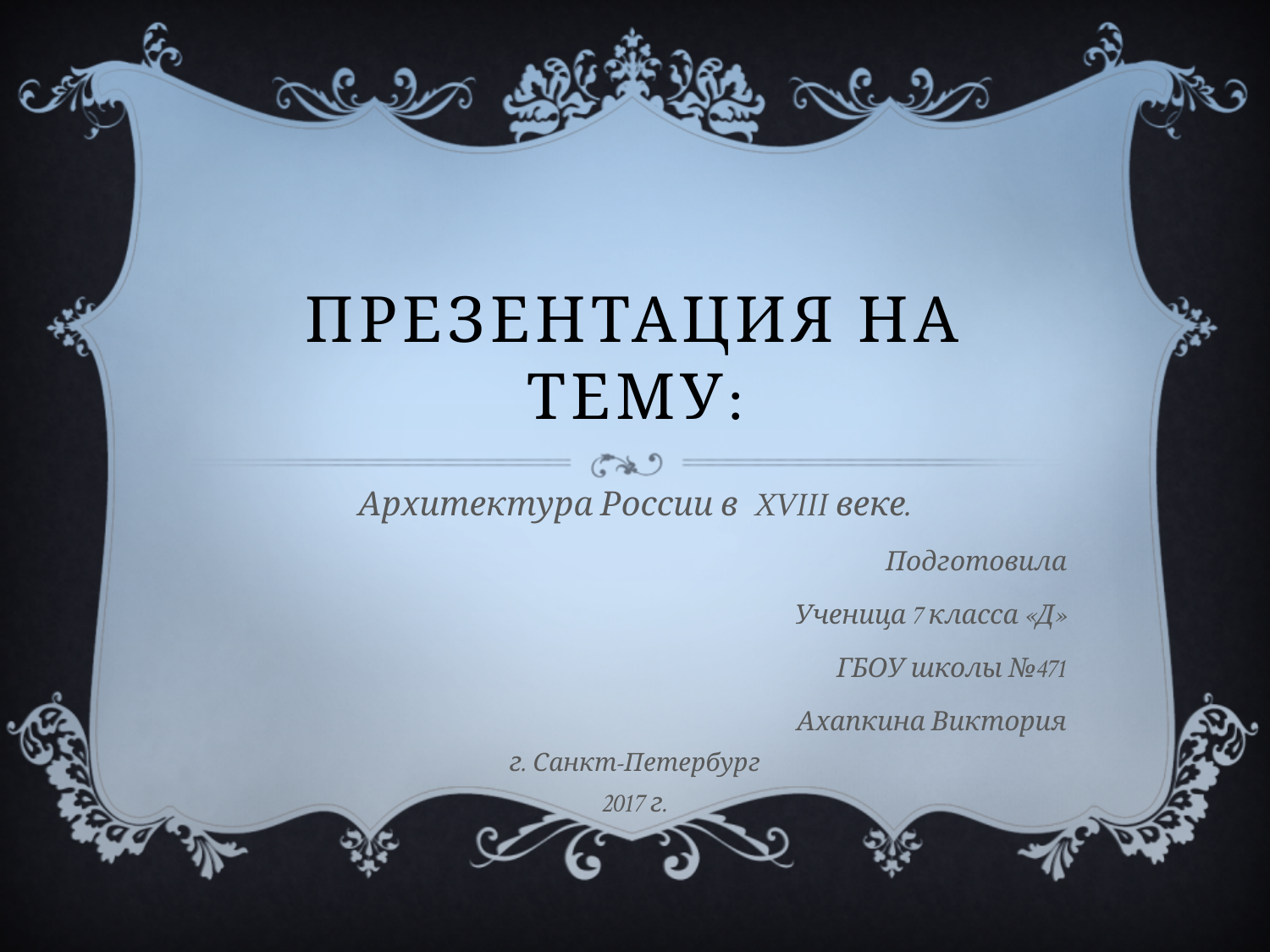

# Презентация на тему:
Архитектура России в  XVIII веке.
Подготовила
Ученица 7 класса «Д»
ГБОУ школы №471
Ахапкина Виктория
г. Санкт-Петербург
2017 г.